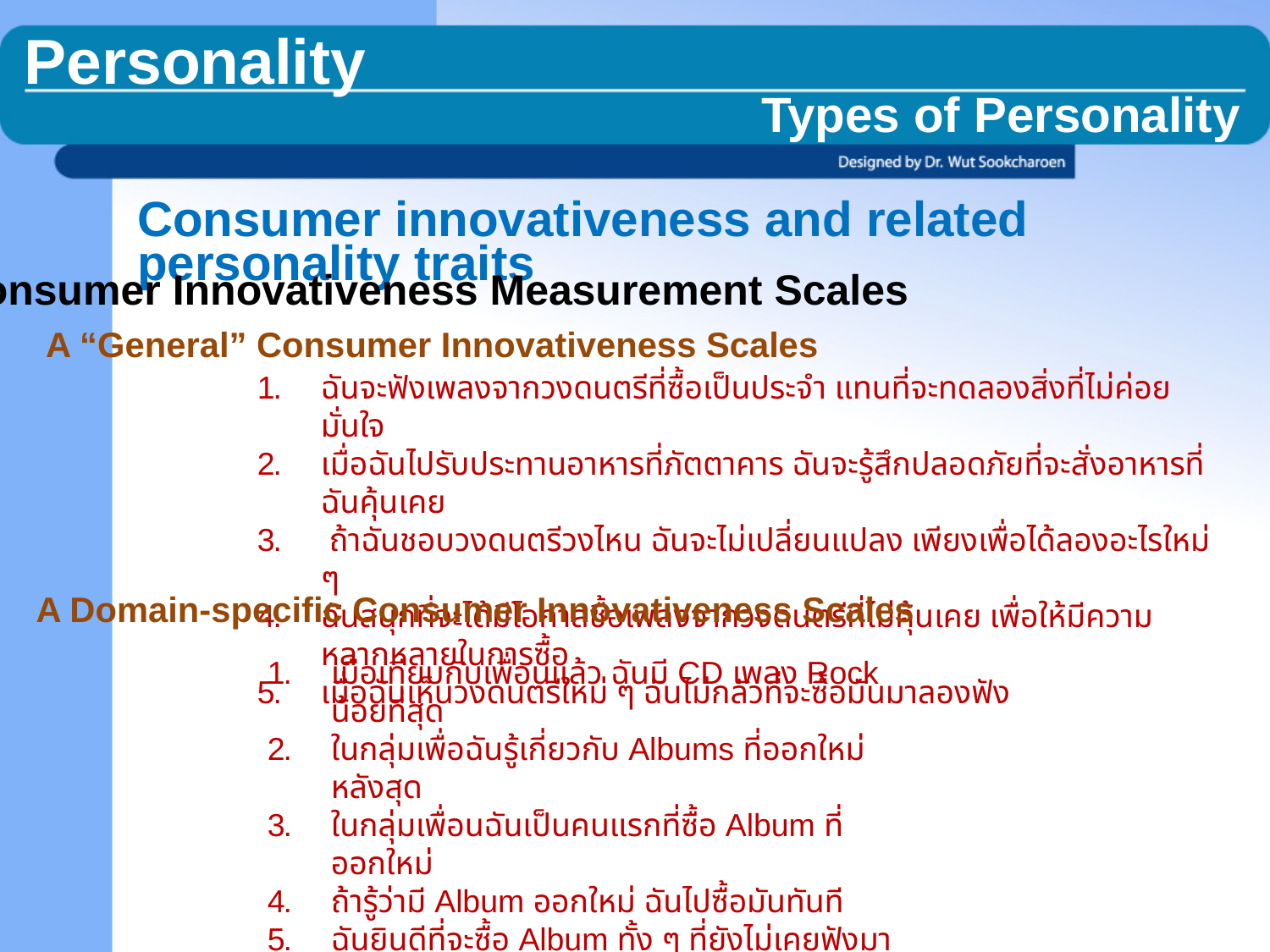

Personality
Types of Personality
Consumer innovativeness and related personality traits
Consumer Innovativeness Measurement Scales
A “General” Consumer Innovativeness Scales
ฉันจะฟังเพลงจากวงดนตรีที่ซื้อเป็นประจำ แทนที่จะทดลองสิ่งที่ไม่ค่อยมั่นใจ
เมื่อฉันไปรับประทานอาหารที่ภัตตาคาร ฉันจะรู้สึกปลอดภัยที่จะสั่งอาหารที่ฉันคุ้นเคย
 ถ้าฉันชอบวงดนตรีวงไหน ฉันจะไม่เปลี่ยนแปลง เพียงเพื่อได้ลองอะไรใหม่ ๆ
ฉันสนุกที่จะได้มีโอกาสซื้อเพลงจากวงดนตรีที่ไม่คุ้นเคย เพื่อให้มีความหลากหลายในการซื้อ
เมื่อฉันเห็นวงดนตรีใหม่ ๆ ฉันไม่กลัวที่จะซื้อมันมาลองฟัง
A Domain-specific Consumer Innovativeness Scales
เมื่อเทียบกับเพื่อนแล้ว ฉันมี CD เพลง Rock น้อยที่สุด
ในกลุ่มเพื่อฉันรู้เกี่ยวกับ Albums ที่ออกใหม่หลังสุด
ในกลุ่มเพื่อนฉันเป็นคนแรกที่ซื้อ Album ที่ออกใหม่
ถ้ารู้ว่ามี Album ออกใหม่ ฉันไปซื้อมันทันที
ฉันยินดีที่จะซื้อ Album ทั้ง ๆ ที่ยังไม่เคยฟังมาก่อน
ฉันรู้ชื่อของ Album ใหม่ ๆ ก่อนคนอื่น ๆ